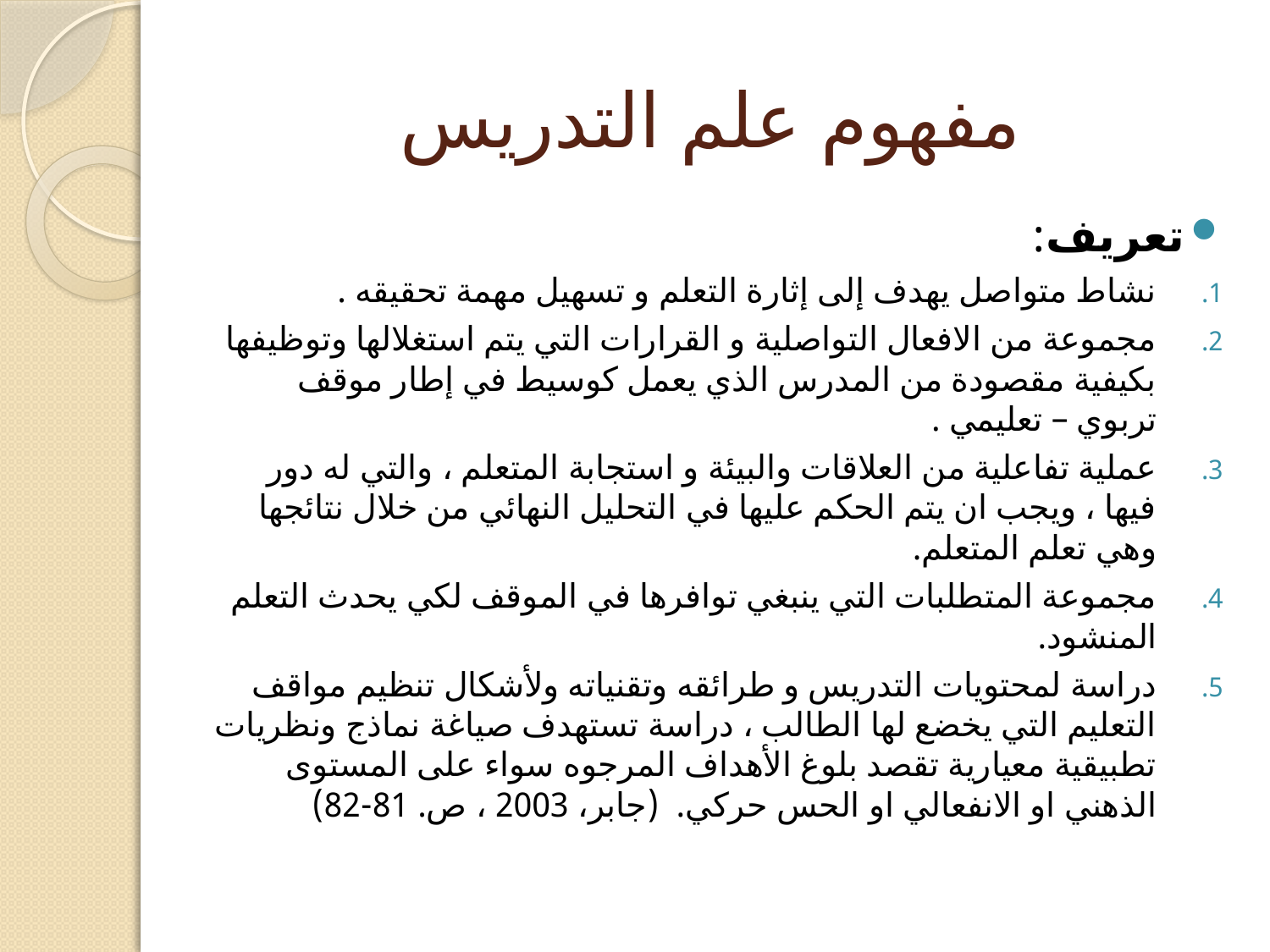

# مفهوم علم التدريس
تعريف:
نشاط متواصل يهدف إلى إثارة التعلم و تسهيل مهمة تحقيقه .
مجموعة من الافعال التواصلية و القرارات التي يتم استغلالها وتوظيفها بكيفية مقصودة من المدرس الذي يعمل كوسيط في إطار موقف تربوي – تعليمي .
عملية تفاعلية من العلاقات والبيئة و استجابة المتعلم ، والتي له دور فيها ، ويجب ان يتم الحكم عليها في التحليل النهائي من خلال نتائجها وهي تعلم المتعلم.
مجموعة المتطلبات التي ينبغي توافرها في الموقف لكي يحدث التعلم المنشود.
دراسة لمحتويات التدريس و طرائقه وتقنياته ولأشكال تنظيم مواقف التعليم التي يخضع لها الطالب ، دراسة تستهدف صياغة نماذج ونظريات تطبيقية معيارية تقصد بلوغ الأهداف المرجوه سواء على المستوى الذهني او الانفعالي او الحس حركي.  (جابر، 2003 ، ص. 81-82)